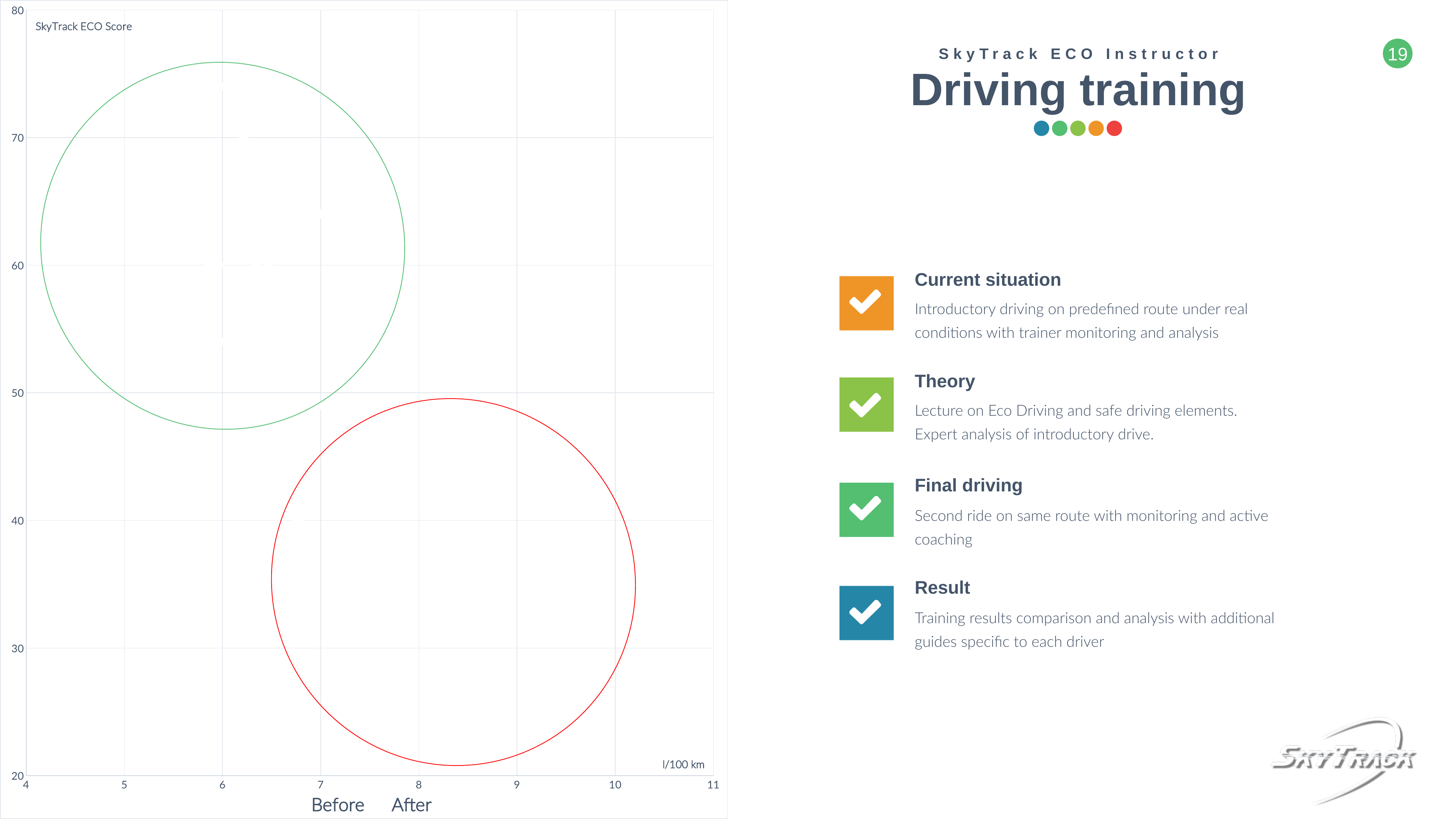

### Chart

| Category |  |  |
|---|---|---|
SkyTrack ECO Instructor
Driving training

Current situation
Introductory driving on predefined route under real conditions with trainer monitoring and analysis

Theory
Lecture on Eco Driving and safe driving elements. Expert analysis of introductory drive.

Final driving
Second ride on same route with monitoring and active coaching

Result
Training results comparison and analysis with additional guides specific to each driver